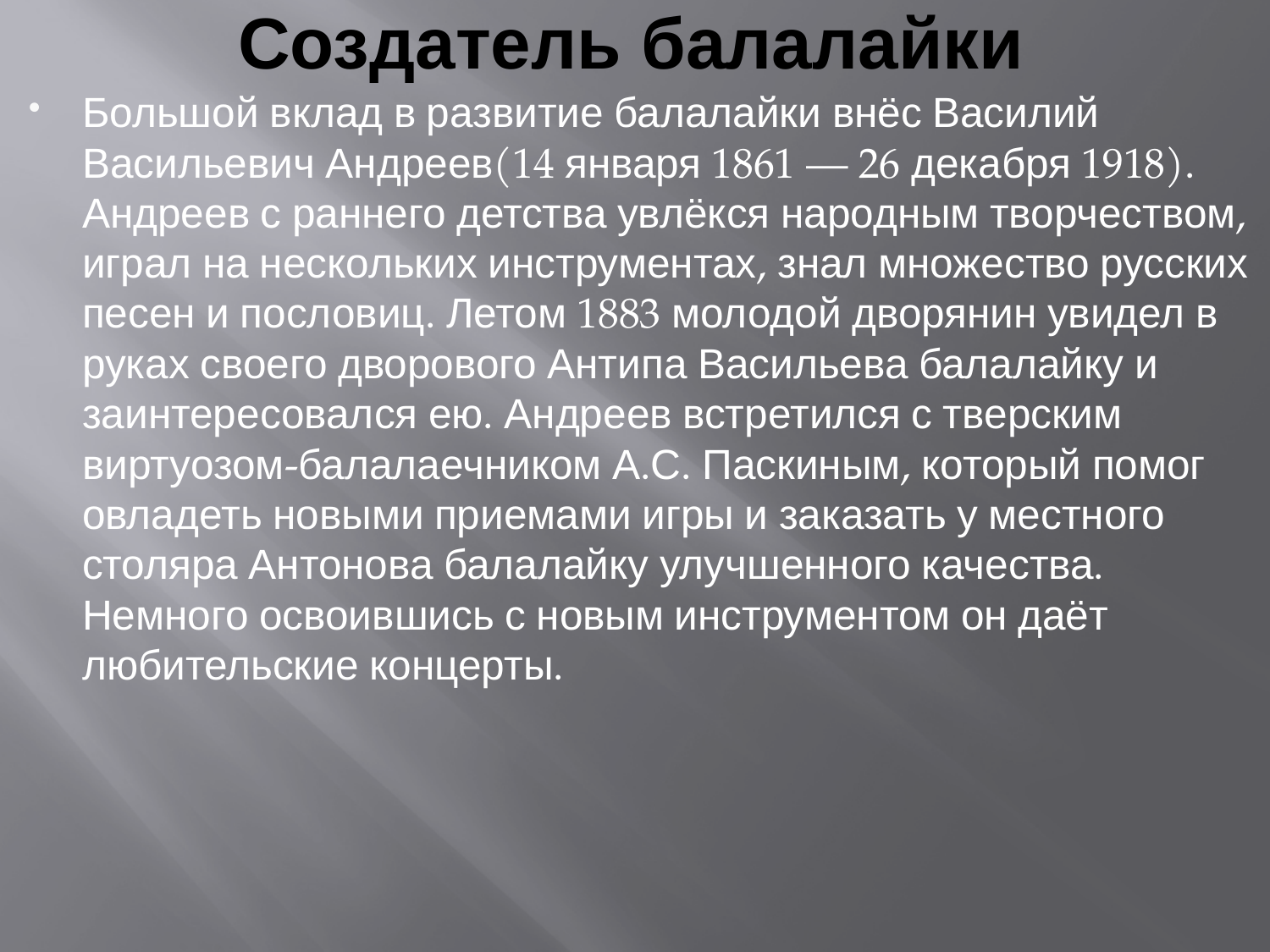

# Создатель балалайки
Большой вклад в развитие балалайки внёс Василий Васильевич Андреев(14 января 1861 — 26 декабря 1918). Андреев с раннего детства увлёкся народным творчеством, играл на нескольких инструментах, знал множество русских песен и пословиц. Летом 1883 молодой дворянин увидел в руках своего дворового Антипа Васильева балалайку и заинтересовался ею. Андреев встретился с тверским виртуозом-балалаечником А.С. Паскиным, который помог овладеть новыми приемами игры и заказать у местного столяра Антонова балалайку улучшенного качества. Немного освоившись с новым инструментом он даёт любительские концерты.